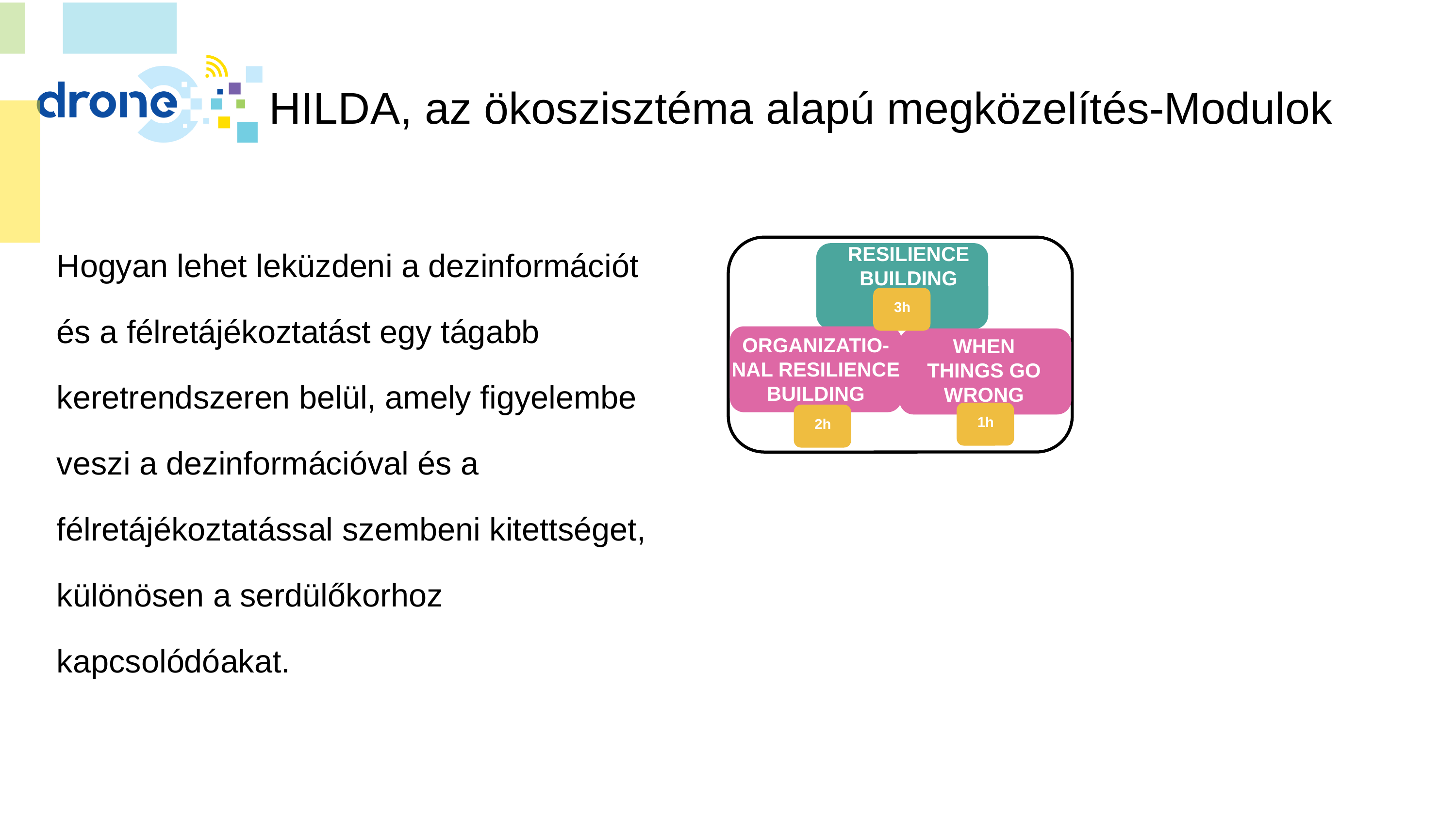

HILDA, az ökoszisztéma alapú megközelítés-Modulok

Hogyan lehet leküzdeni a dezinformációt és a félretájékoztatást egy tágabb keretrendszeren belül, amely figyelembe veszi a dezinformációval és a félretájékoztatással szembeni kitettséget, különösen a serdülőkorhoz kapcsolódóakat.

RESILIENCE BUILDING

3h

ORGANIZATIO-NAL RESILIENCE BUILDING

WHEN THINGS GO WRONG

1h

2h